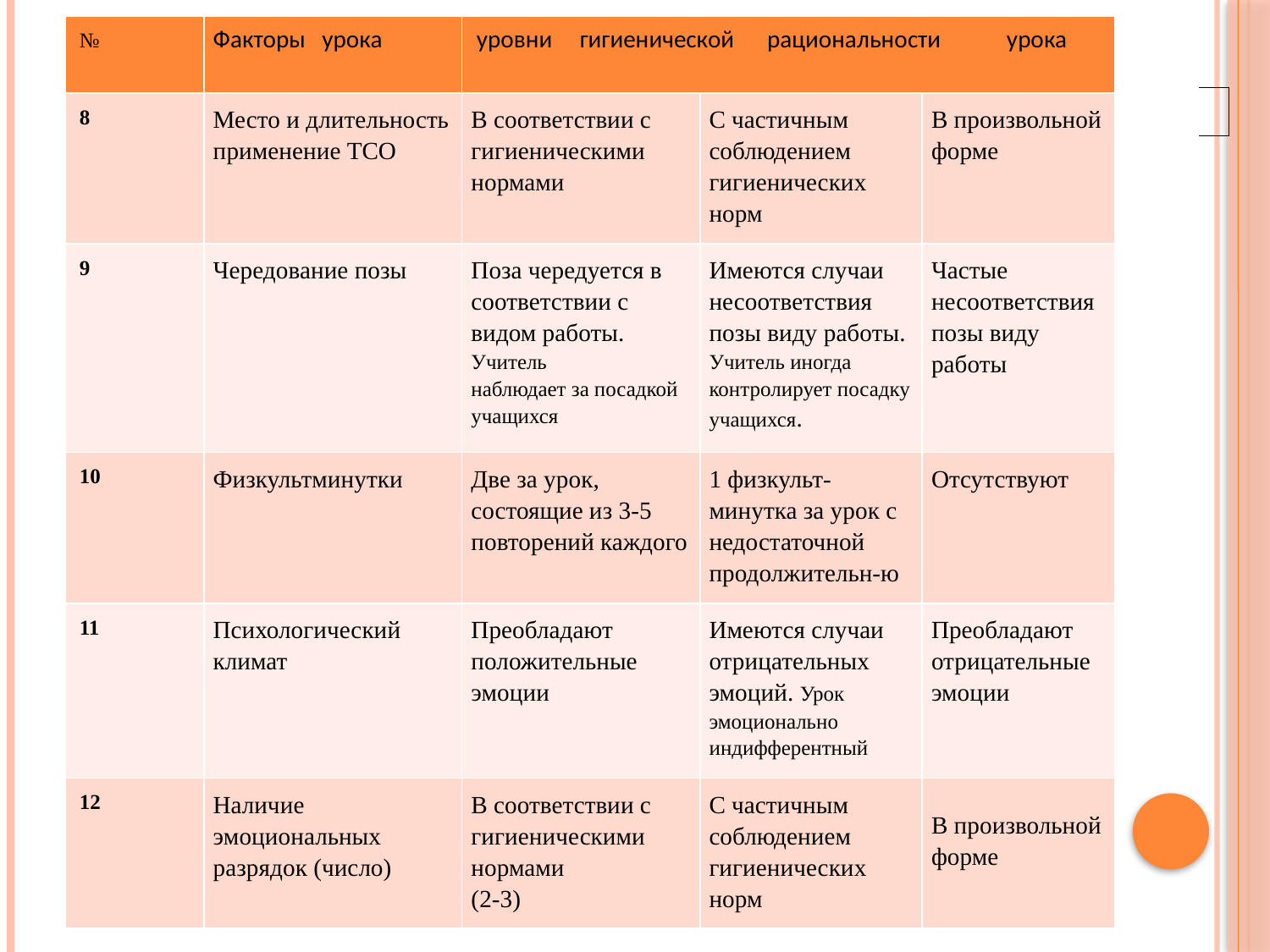

| № | Факторы урока | уровни гигиенической рациональности урока |  |  |
| --- | --- | --- | --- | --- |
| 8 | Место и длительность применение ТСО | В соответствии с гигиеническими нормами | С частичным соблюдением гигиенических норм | В произвольной форме |
| 9 | Чередование позы | Поза чередуется в соответствии с видом работы. Учитель наблюдает за посадкой учащихся | Имеются случаи несоответствия позы виду работы. Учитель иногда контролирует посадку учащихся. | Частые несоответствия позы виду работы |
| 10 | Физкультминутки | Две за урок, состоящие из 3-5 повторений каждого | 1 физкульт- минутка за урок с недостаточной продолжительн-ю | Отсутствуют |
| 11 | Психологический климат | Преобладают положительные эмоции | Имеются случаи отрицательных эмоций. Урок эмоционально индифферентный | Преобладают отрицательные эмоции |
| 12 | Наличие эмоциональных разрядок (число) | В соответствии с гигиеническими нормами (2-3) | С частичным соблюдением гигиенических норм | В произвольной форме |
|  |
| --- |